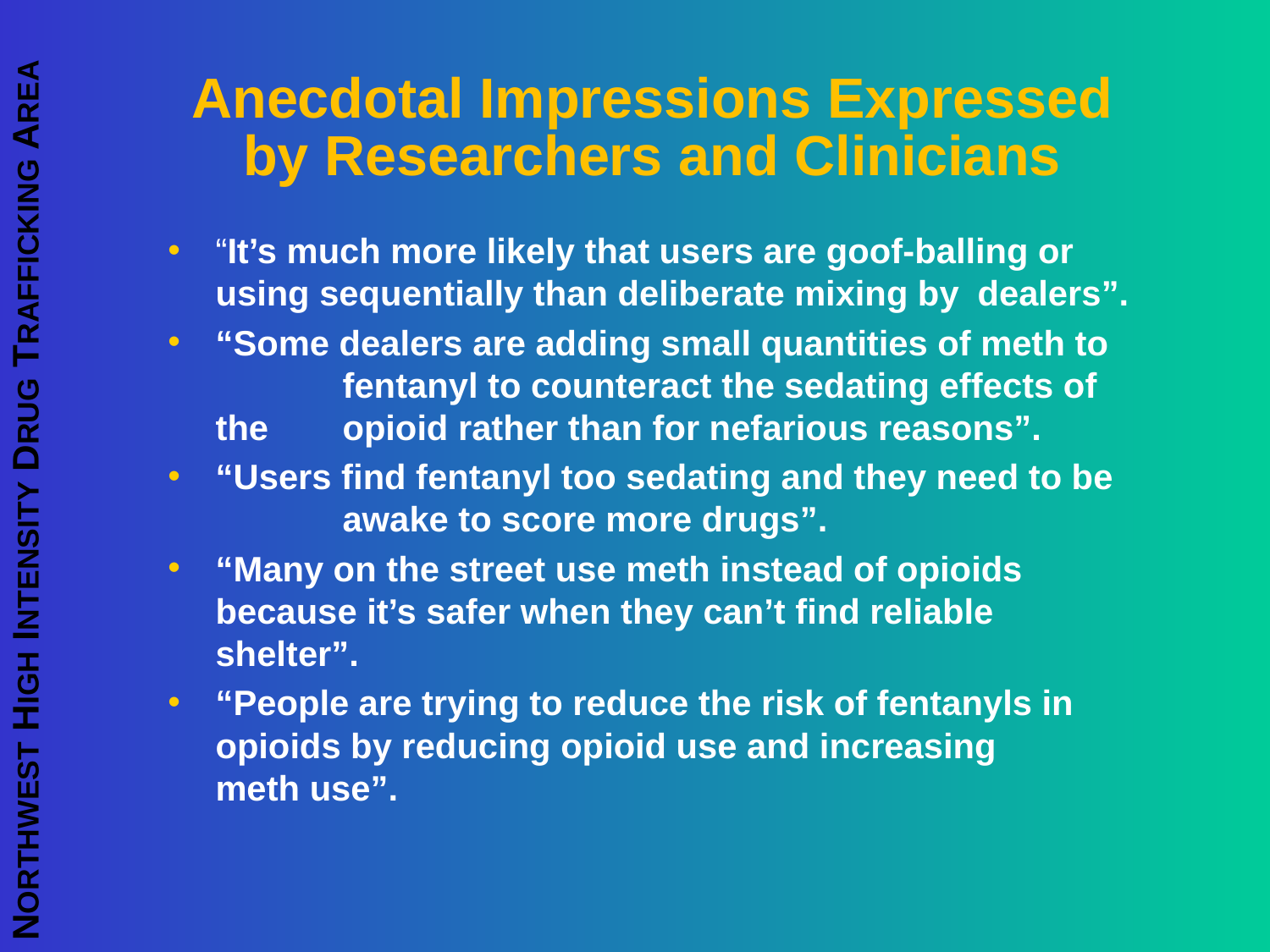

# Anecdotal Impressions Expressed by Researchers and Clinicians
“It’s much more likely that users are goof-balling or 	using sequentially than deliberate mixing by 	dealers”.
“Some dealers are adding small quantities of meth to 	fentanyl to counteract the sedating effects of the 	opioid rather than for nefarious reasons”.
“Users find fentanyl too sedating and they need to be 	awake to score more drugs”.
“Many on the street use meth instead of opioids 	because it’s safer when they can’t find reliable 	shelter”.
“People are trying to reduce the risk of fentanyls in 	opioids by reducing opioid use and increasing 	meth use”.